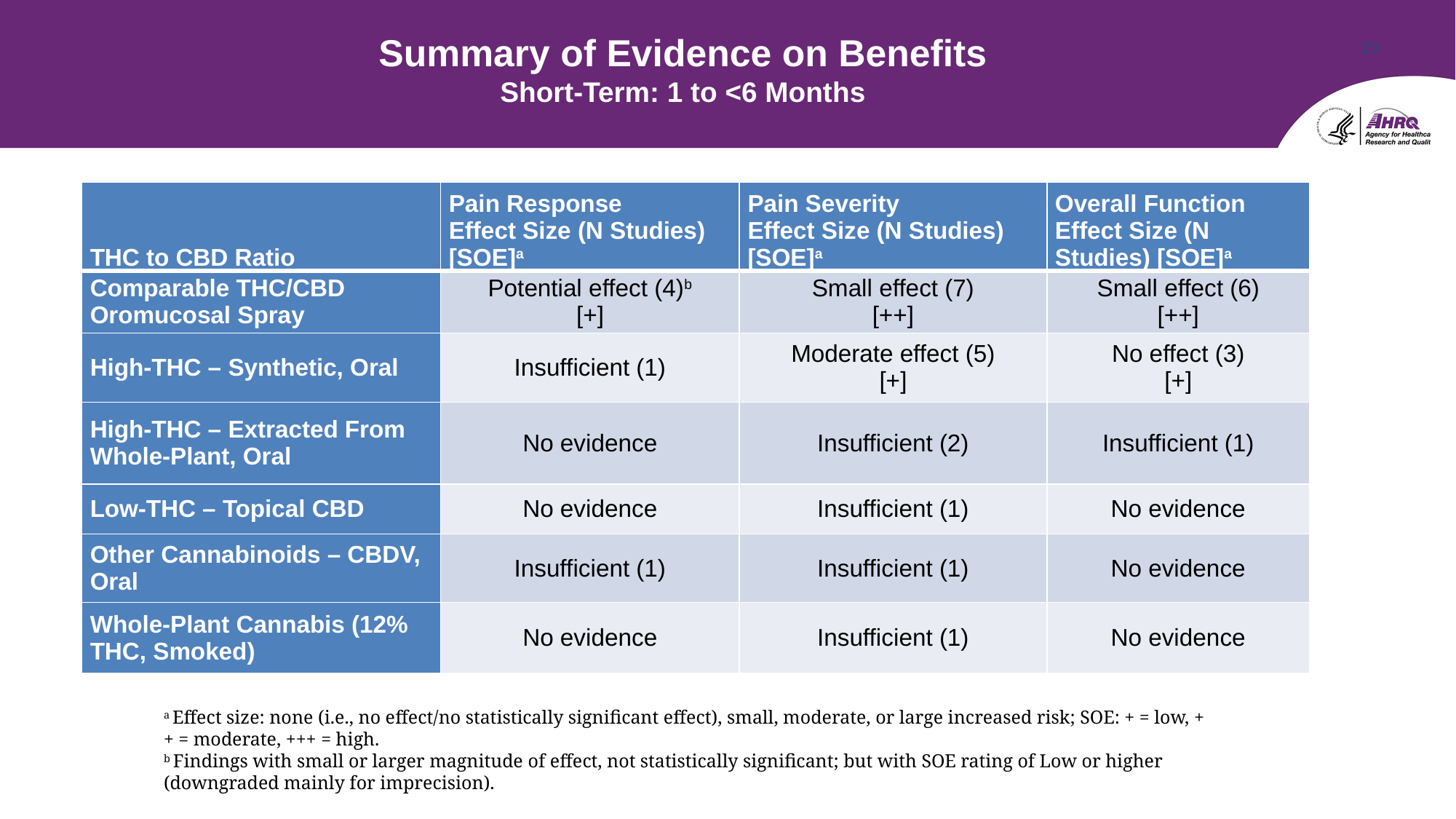

# Summary of Evidence on Benefits Short-Term: 1 to <6 Months
| THC to CBD Ratio | Pain Response Effect Size (N Studies) [SOE]a | Pain Severity Effect Size (N Studies) [SOE]a | Overall Function Effect Size (N Studies) [SOE]a |
| --- | --- | --- | --- |
| Comparable THC/CBD Oromucosal Spray | Potential effect (4)b [+] | Small effect (7) [++] | Small effect (6) [++] |
| High-THC – Synthetic, Oral | Insufficient (1) | Moderate effect (5) [+] | No effect (3) [+] |
| High-THC – Extracted From Whole-Plant, Oral | No evidence | Insufficient (2) | Insufficient (1) |
| Low-THC – Topical CBD | No evidence | Insufficient (1) | No evidence |
| Other Cannabinoids – CBDV, Oral | Insufficient (1) | Insufficient (1) | No evidence |
| Whole-Plant Cannabis (12% THC, Smoked) | No evidence | Insufficient (1) | No evidence |
a Effect size: none (i.e., no effect/no statistically significant effect), small, moderate, or large increased risk; SOE: + = low, ++ = moderate, +++ = high.
b Findings with small or larger magnitude of effect, not statistically significant; but with SOE rating of Low or higher (downgraded mainly for imprecision).